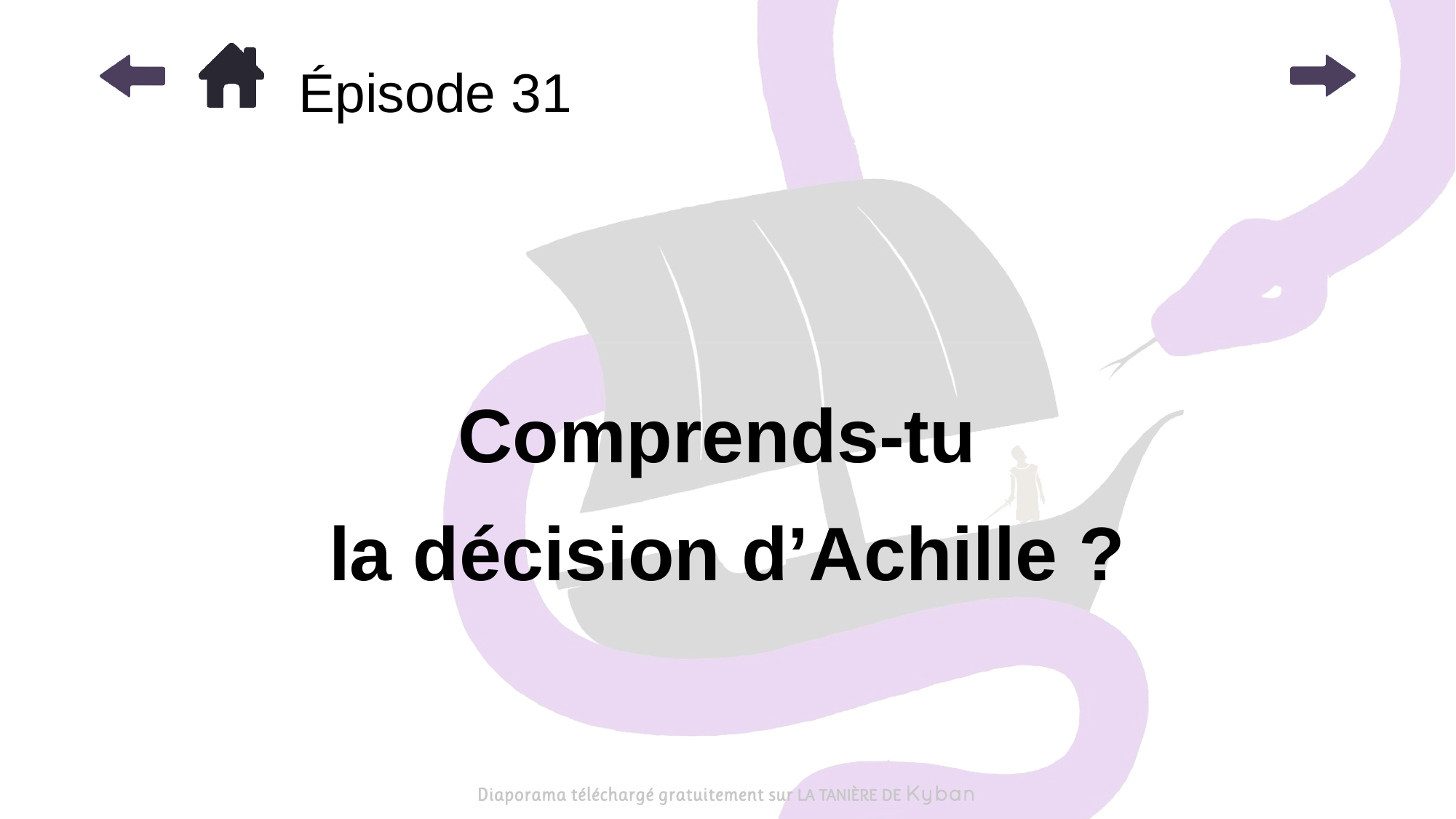

# Épisode 31
Comprends-tu
la décision d’Achille ?